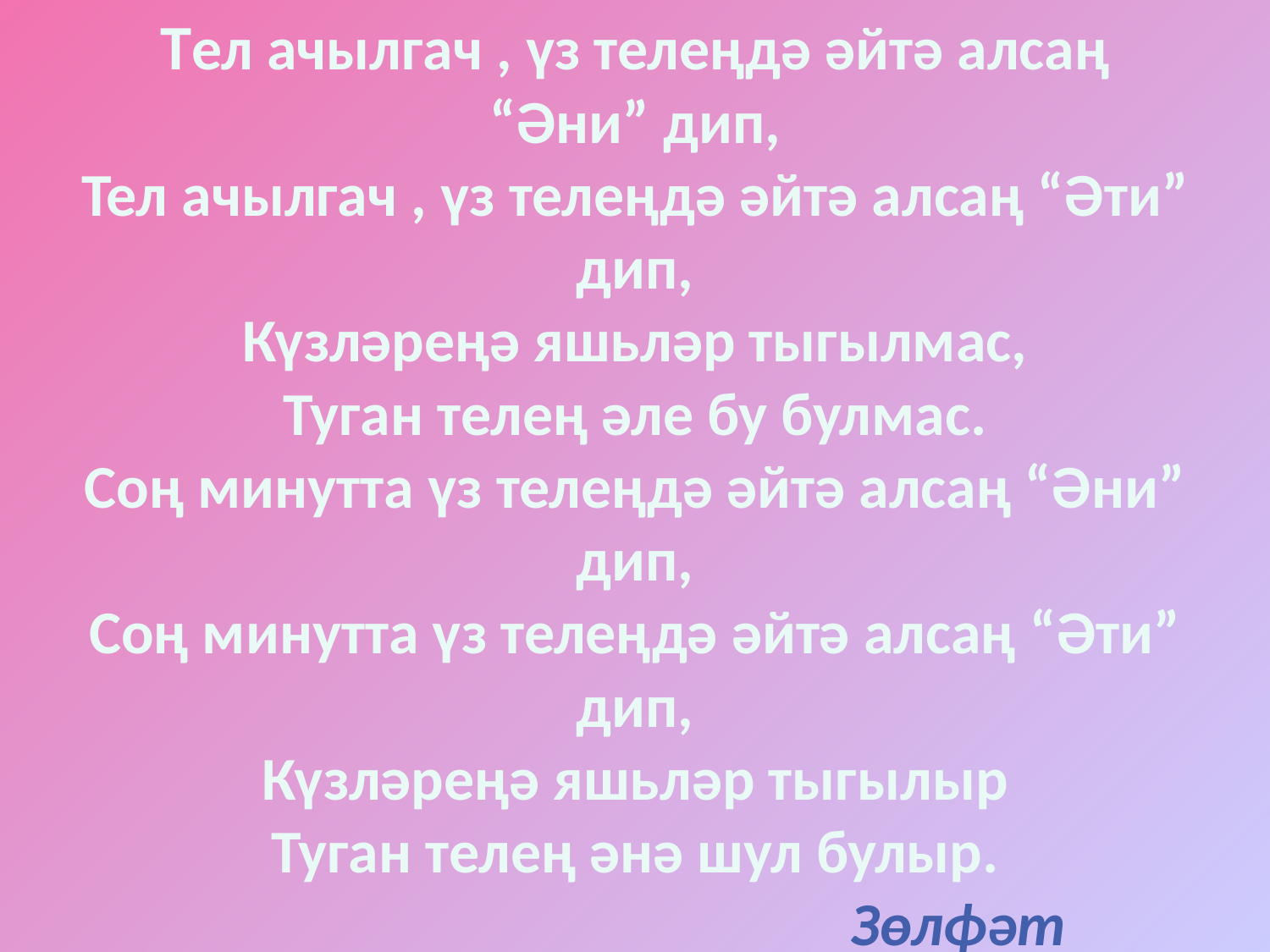

Тел ачылгач , үз телеңдә әйтә алсаң “Әни” дип,
Тел ачылгач , үз телеңдә әйтә алсаң “Әти” дип,
Күзләреңә яшьләр тыгылмас,
Туган телең әле бу булмас.
Соң минутта үз телеңдә әйтә алсаң “Әни” дип,
Соң минутта үз телеңдә әйтә алсаң “Әти” дип,
Күзләреңә яшьләр тыгылыр
Туган телең әнә шул булыр.
                                               Зөлфәт